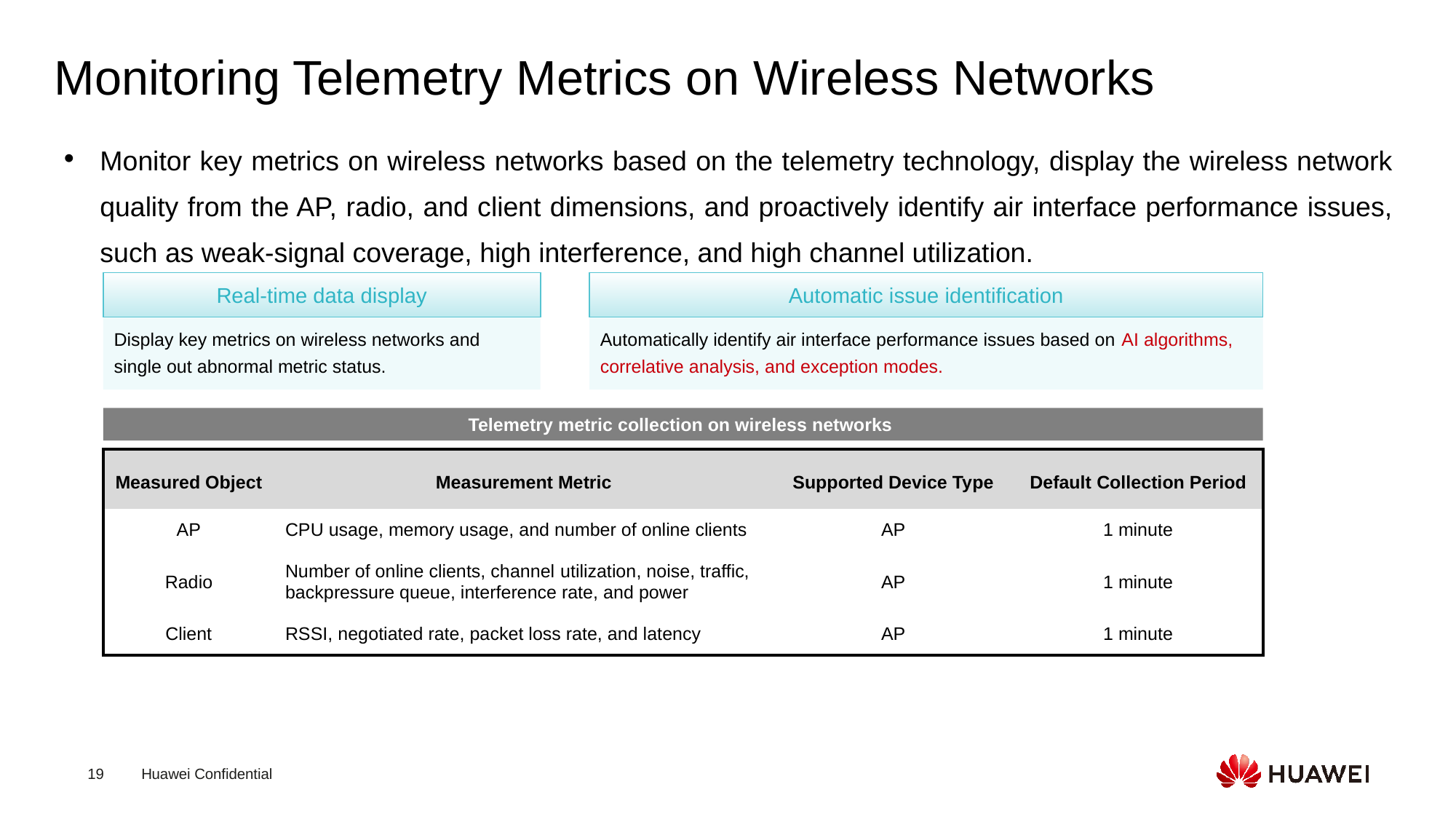

# Monitoring Telemetry Metrics on Wireless Networks
Monitor key metrics on wireless networks based on the telemetry technology, display the wireless network quality from the AP, radio, and client dimensions, and proactively identify air interface performance issues, such as weak-signal coverage, high interference, and high channel utilization.
Real-time data display
Automatic issue identification
Display key metrics on wireless networks and single out abnormal metric status.
Automatically identify air interface performance issues based on AI algorithms, correlative analysis, and exception modes.
Telemetry metric collection on wireless networks
| Measured Object | Measurement Metric | Supported Device Type | Default Collection Period |
| --- | --- | --- | --- |
| AP | CPU usage, memory usage, and number of online clients | AP | 1 minute |
| Radio | Number of online clients, channel utilization, noise, traffic, backpressure queue, interference rate, and power | AP | 1 minute |
| Client | RSSI, negotiated rate, packet loss rate, and latency | AP | 1 minute |